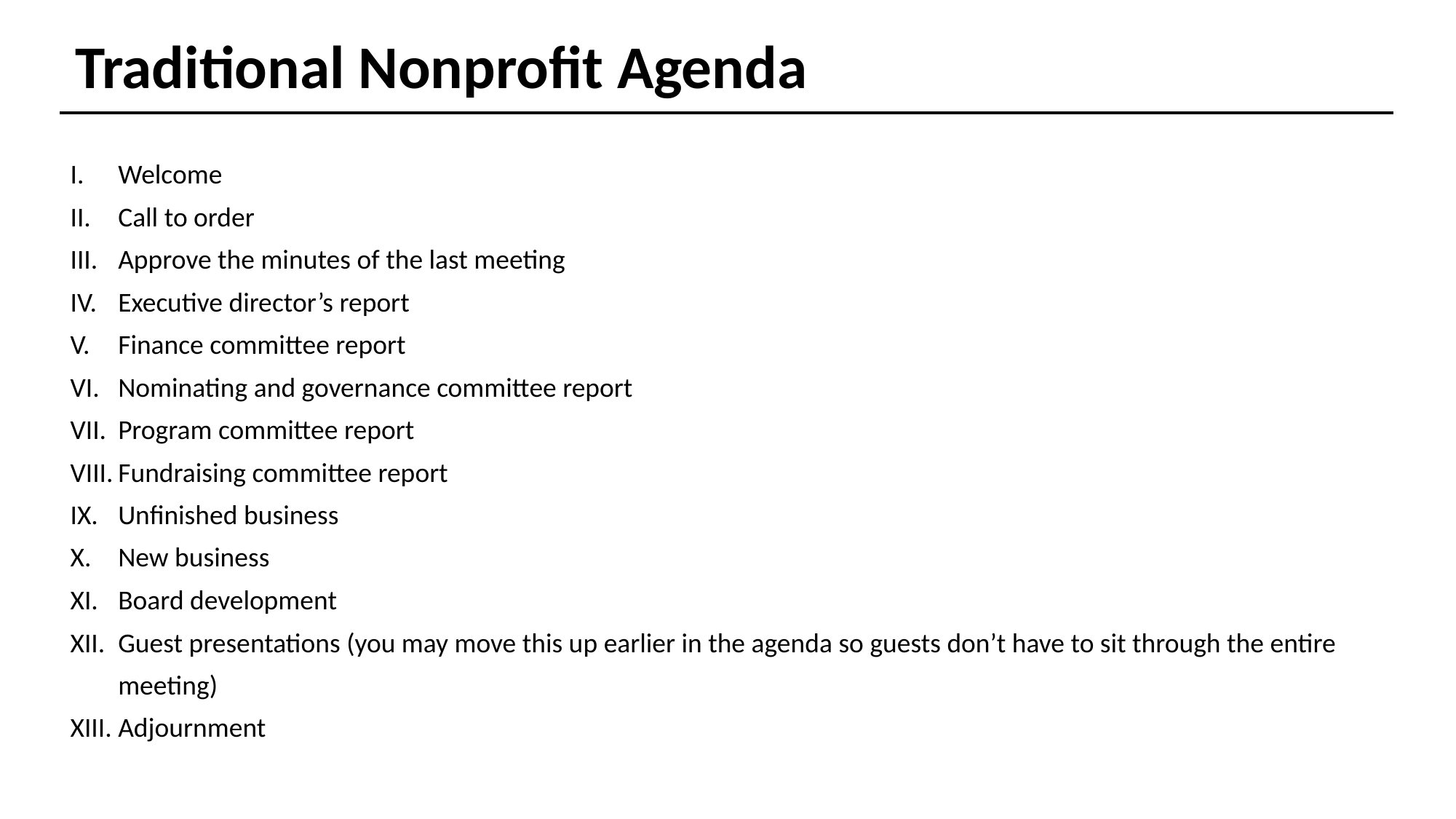

Traditional Nonprofit Agenda
Welcome
Call to order
Approve the minutes of the last meeting
Executive director’s report
Finance committee report
Nominating and governance committee report
Program committee report
Fundraising committee report
Unfinished business
New business
Board development
Guest presentations (you may move this up earlier in the agenda so guests don’t have to sit through the entire meeting)
Adjournment